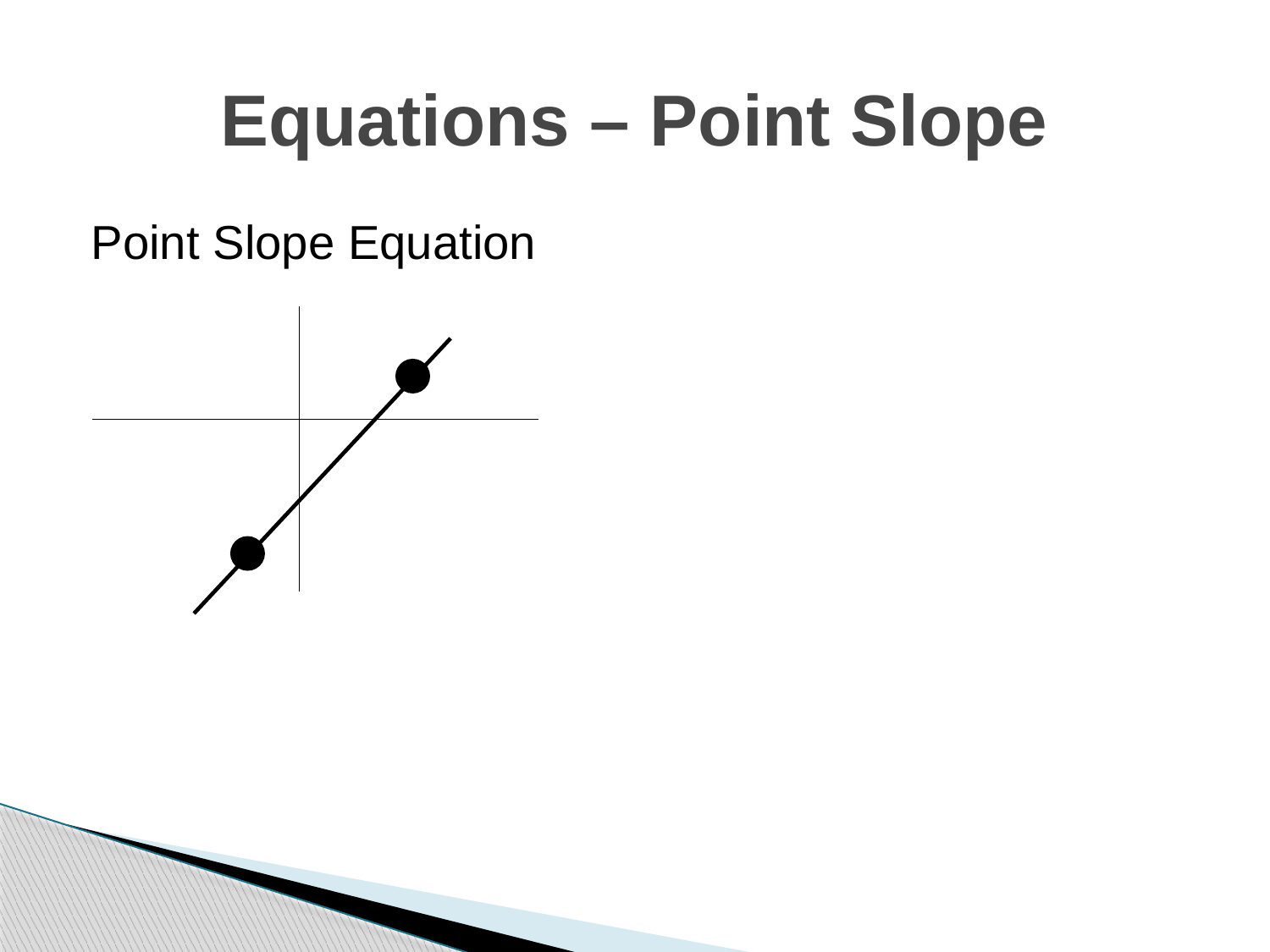

# Equations – Point Slope
Point Slope Equation